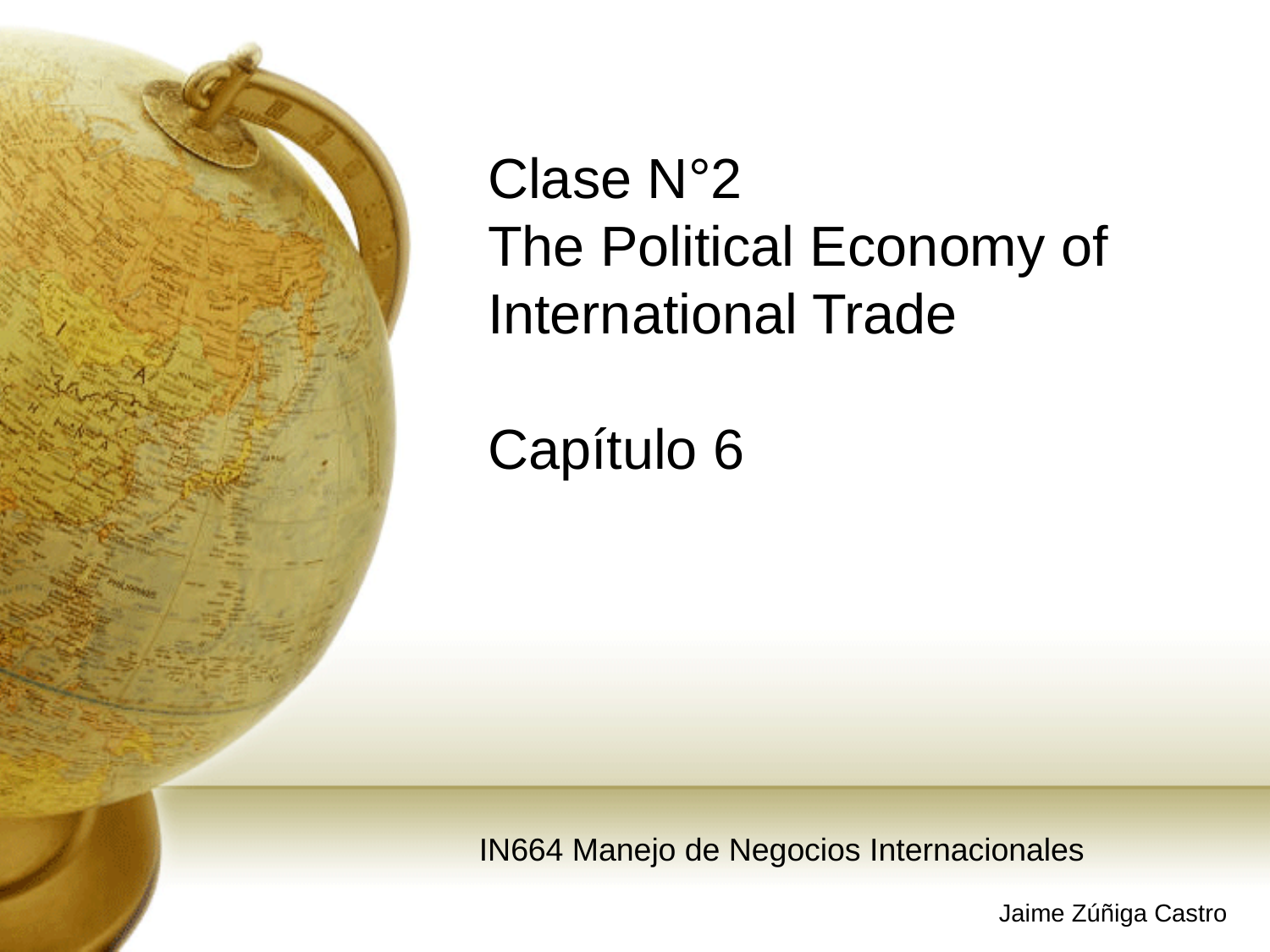

# Clase N°2 The Political Economy of International Trade Capítulo 6
IN664 Manejo de Negocios Internacionales
Jaime Zúñiga Castro